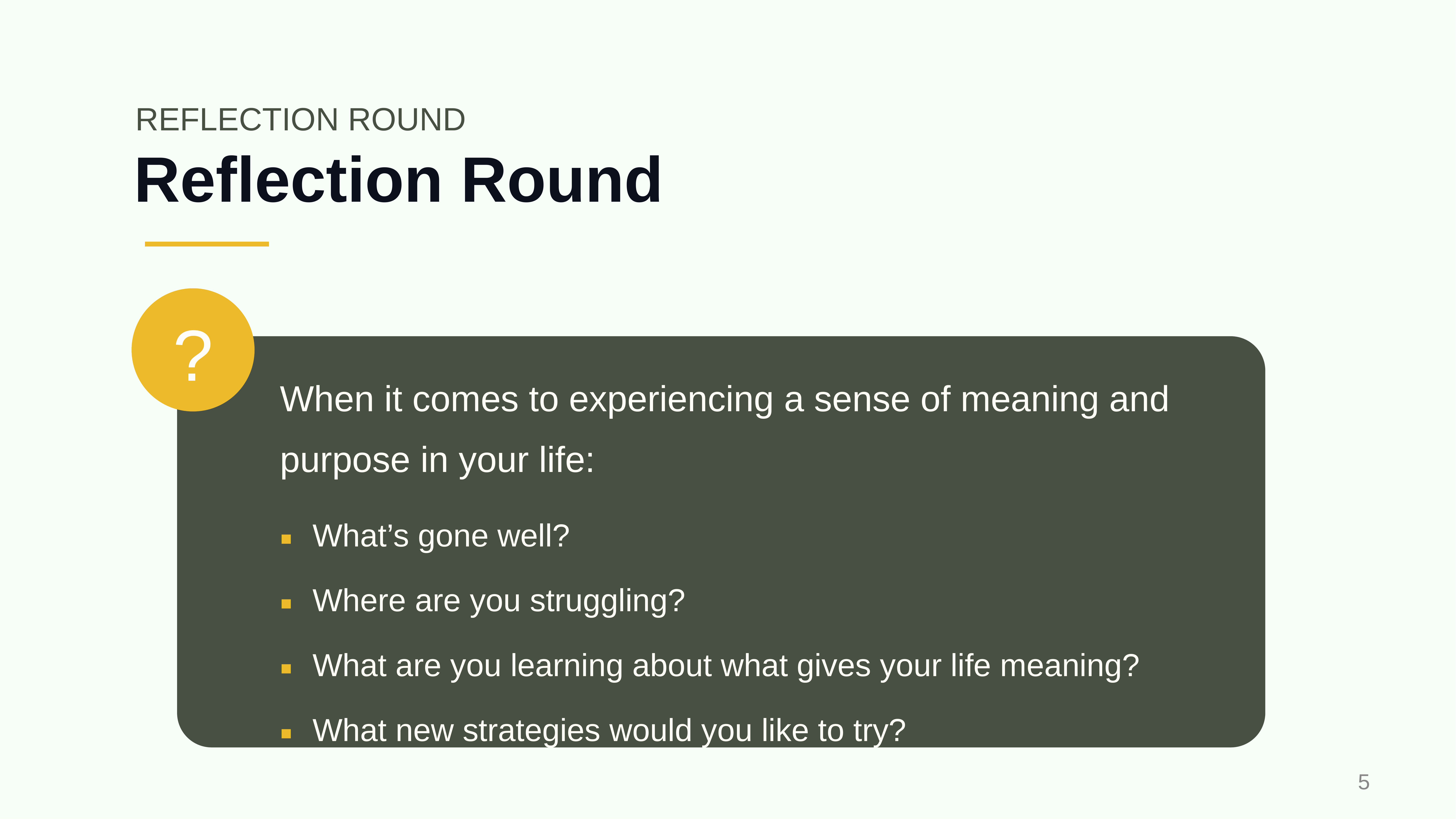

REFLECTION ROUND
# Reflection Round

?

When it comes to experiencing a sense of meaning and purpose in your life:
What’s gone well?
Where are you struggling?
What are you learning about what gives your life meaning?
What new strategies would you like to try?
5